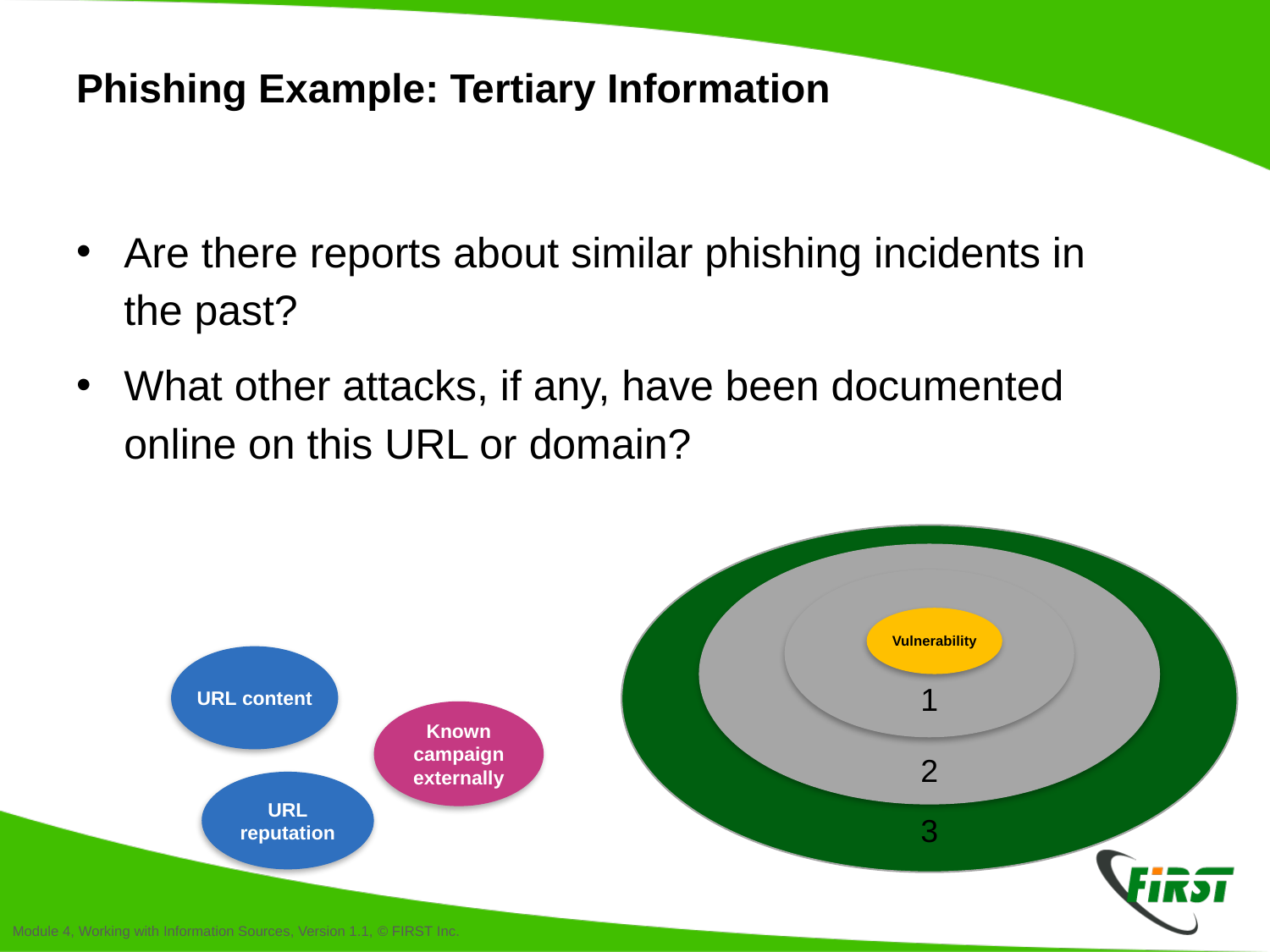

# Phishing Example: Tertiary Information
Are there reports about similar phishing incidents in
the past?
What other attacks, if any, have been documented online on this URL or domain?

Vulnerability
1
2
3
URL content
Known campaign externally
URL reputation